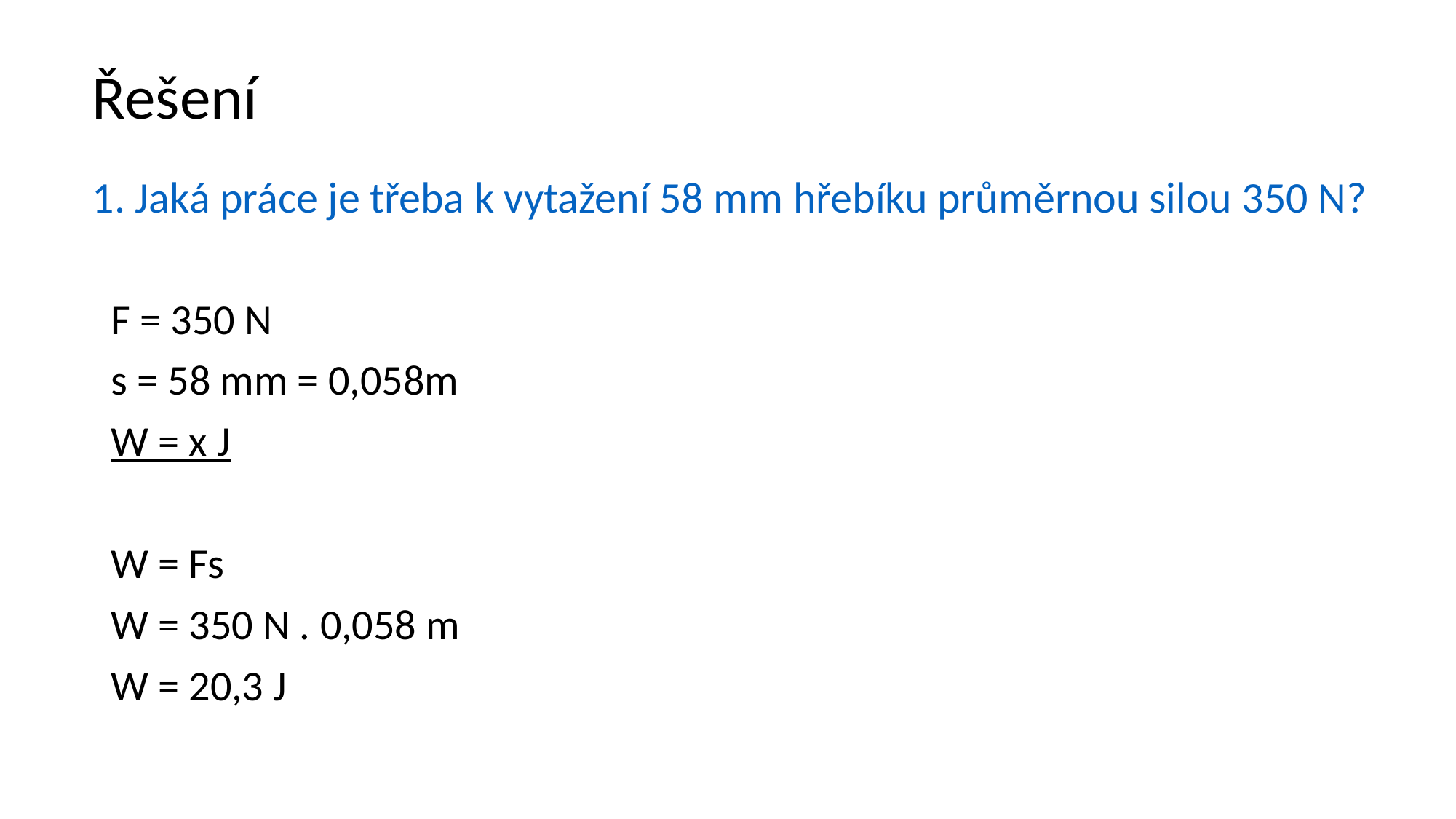

# Řešení 1. Jaká práce je třeba k vytažení 58 mm hřebíku průměrnou silou 350 N?
F = 350 N
s = 58 mm = 0,058m
W = x J

W = Fs
W = 350 N . 0,058 m
W = 20,3 J